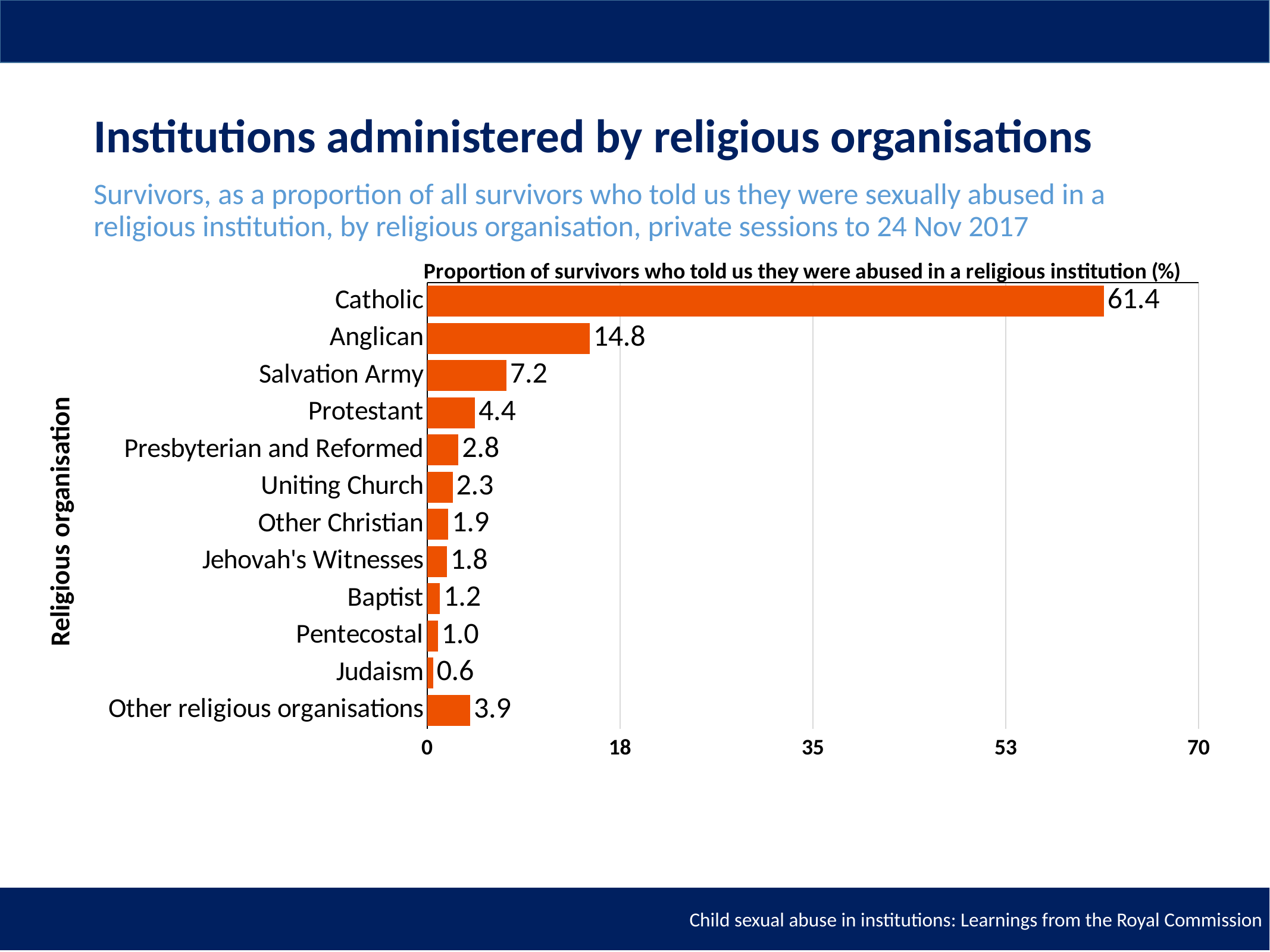

# Institutions administered by religious organisations
Survivors, as a proportion of all survivors who told us they were sexually abused in a religious institution, by religious organisation, private sessions to 24 Nov 2017

### Chart

| Category | prop |
|---|---|
| Catholic | 61.414098 |
| Anglican | 14.766113 |
| Salvation Army | 7.221384 |
| Protestant | 4.354387 |
| Presbyterian and Reformed | 2.845441 |
| Uniting Church | 2.328088 |
| Other Christian | 1.940073 |
| Jehovah's Witnesses | 1.810735 |
| Baptist | 1.1856 |
| Pentecostal | 0.991593 |
| Judaism | 0.560466 |
| Other religious organisations | 3.923259 |
Child sexual abuse in institutions: Learnings from the Royal Commission